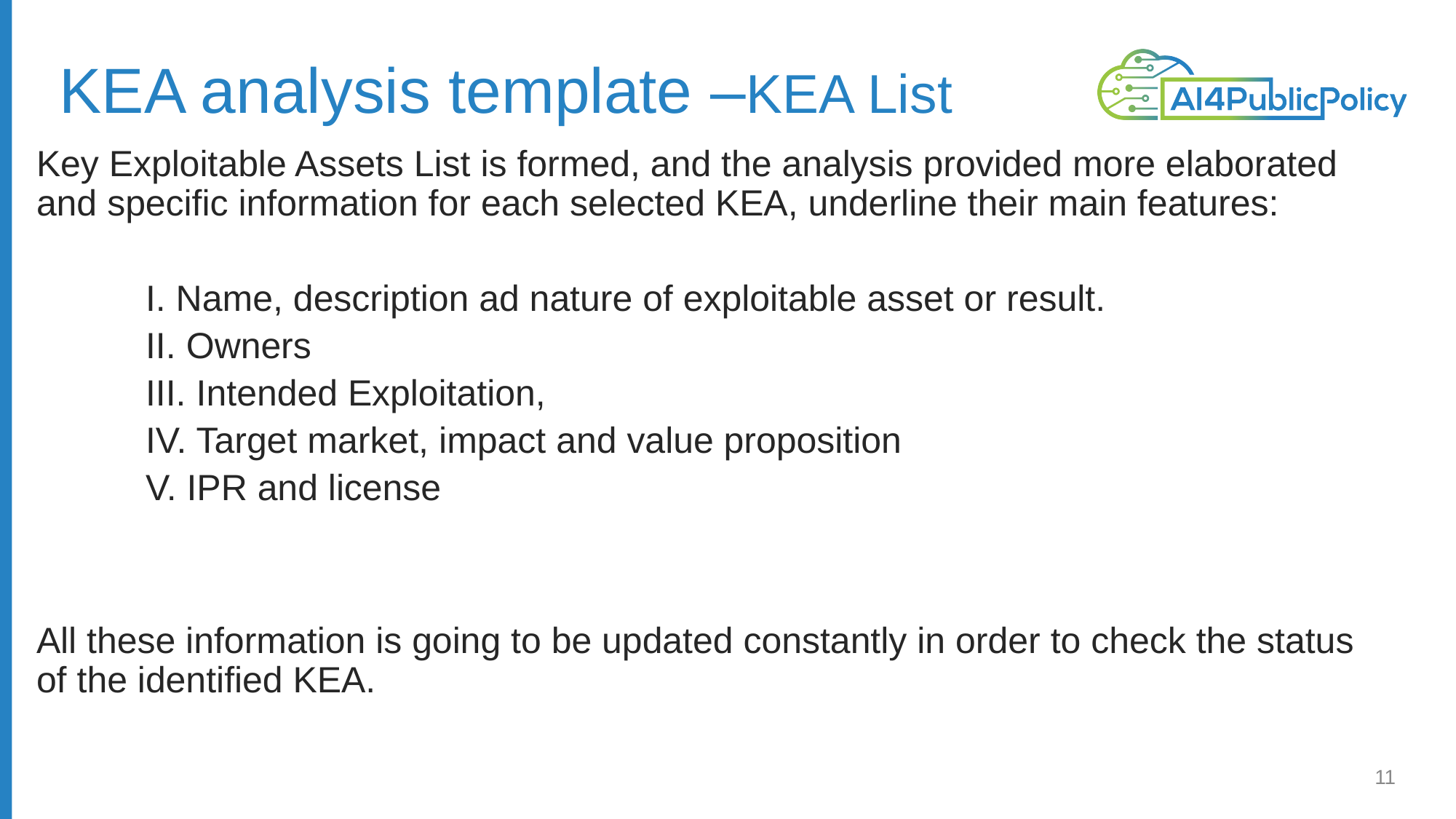

# KEA analysis template –KEA List
Key Exploitable Assets List is formed, and the analysis provided more elaborated and specific information for each selected KEA, underline their main features:

	I. Name, description ad nature of exploitable asset or result.
	II. Owners
	III. Intended Exploitation,
	IV. Target market, impact and value proposition
	V. IPR and license

All these information is going to be updated constantly in order to check the status of the identified KEA.

11